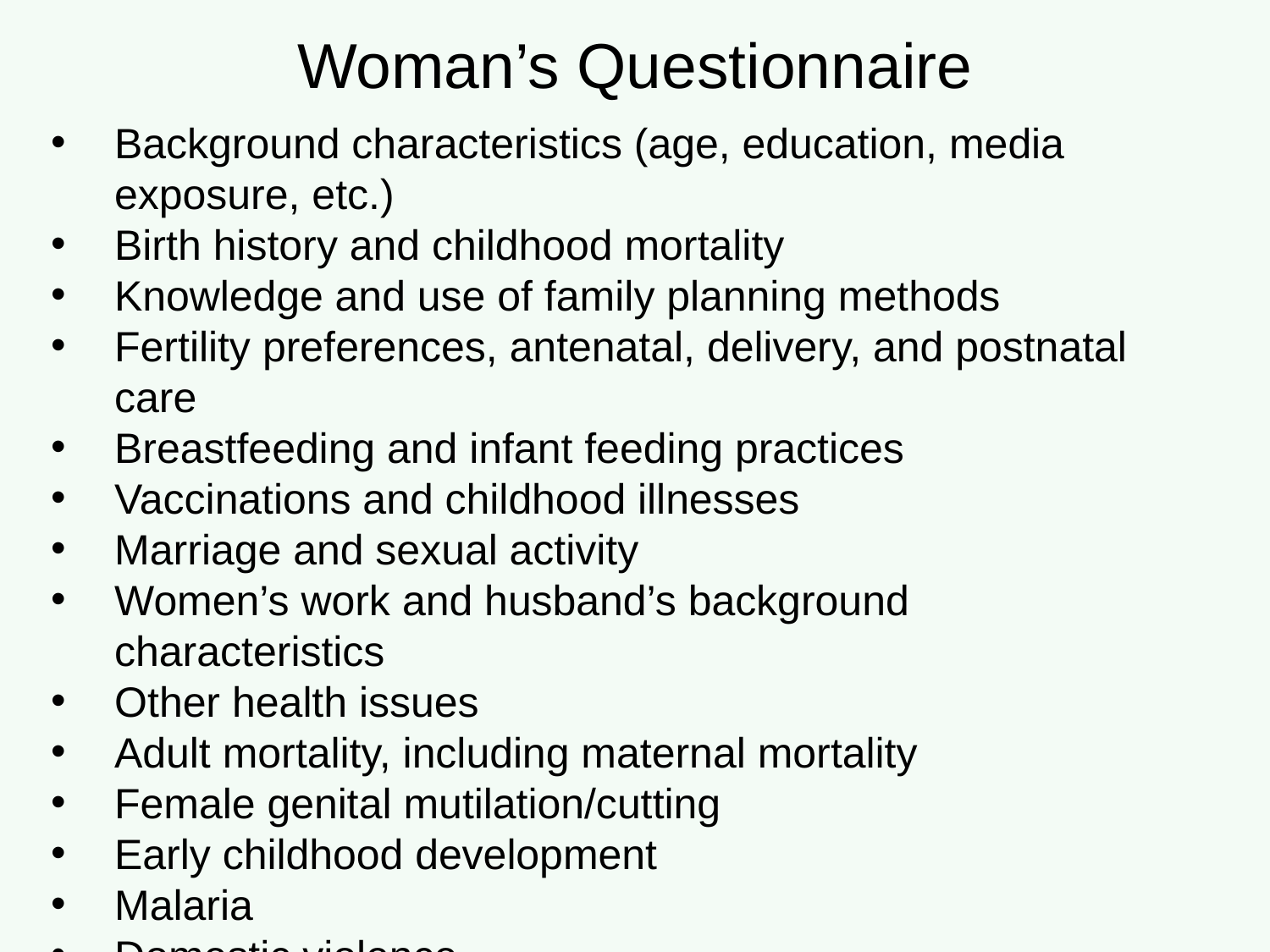

# Woman’s Questionnaire
Background characteristics (age, education, media exposure, etc.)
Birth history and childhood mortality
Knowledge and use of family planning methods
Fertility preferences, antenatal, delivery, and postnatal care
Breastfeeding and infant feeding practices
Vaccinations and childhood illnesses
Marriage and sexual activity
Women’s work and husband’s background characteristics
Other health issues
Adult mortality, including maternal mortality
Female genital mutilation/cutting
Early childhood development
Malaria
Domestic violence